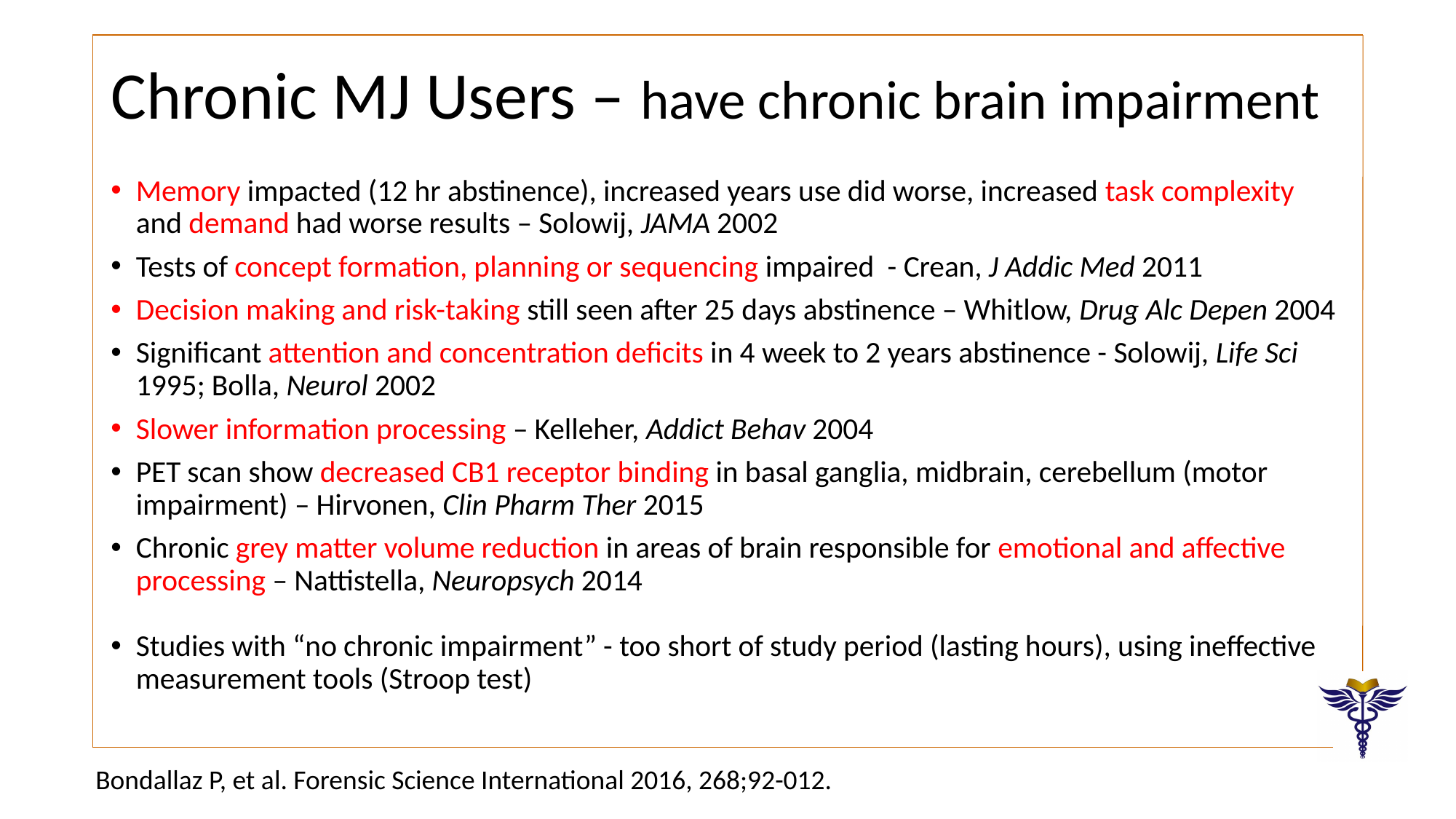

# Chronic MJ Users – have chronic brain impairment
Memory impacted (12 hr abstinence), increased years use did worse, increased task complexity and demand had worse results – Solowij, JAMA 2002
Tests of concept formation, planning or sequencing impaired  - Crean, J Addic Med 2011
Decision making and risk-taking still seen after 25 days abstinence – Whitlow, Drug Alc Depen 2004
Significant attention and concentration deficits in 4 week to 2 years abstinence - Solowij, Life Sci 1995; Bolla, Neurol 2002
Slower information processing – Kelleher, Addict Behav 2004
PET scan show decreased CB1 receptor binding in basal ganglia, midbrain, cerebellum (motor impairment) – Hirvonen, Clin Pharm Ther 2015
Chronic grey matter volume reduction in areas of brain responsible for emotional and affective processing – Nattistella, Neuropsych 2014

Studies with “no chronic impairment” - too short of study period (lasting hours), using ineffective measurement tools (Stroop test)

Bondallaz P, et al. Forensic Science International 2016, 268;92-012.